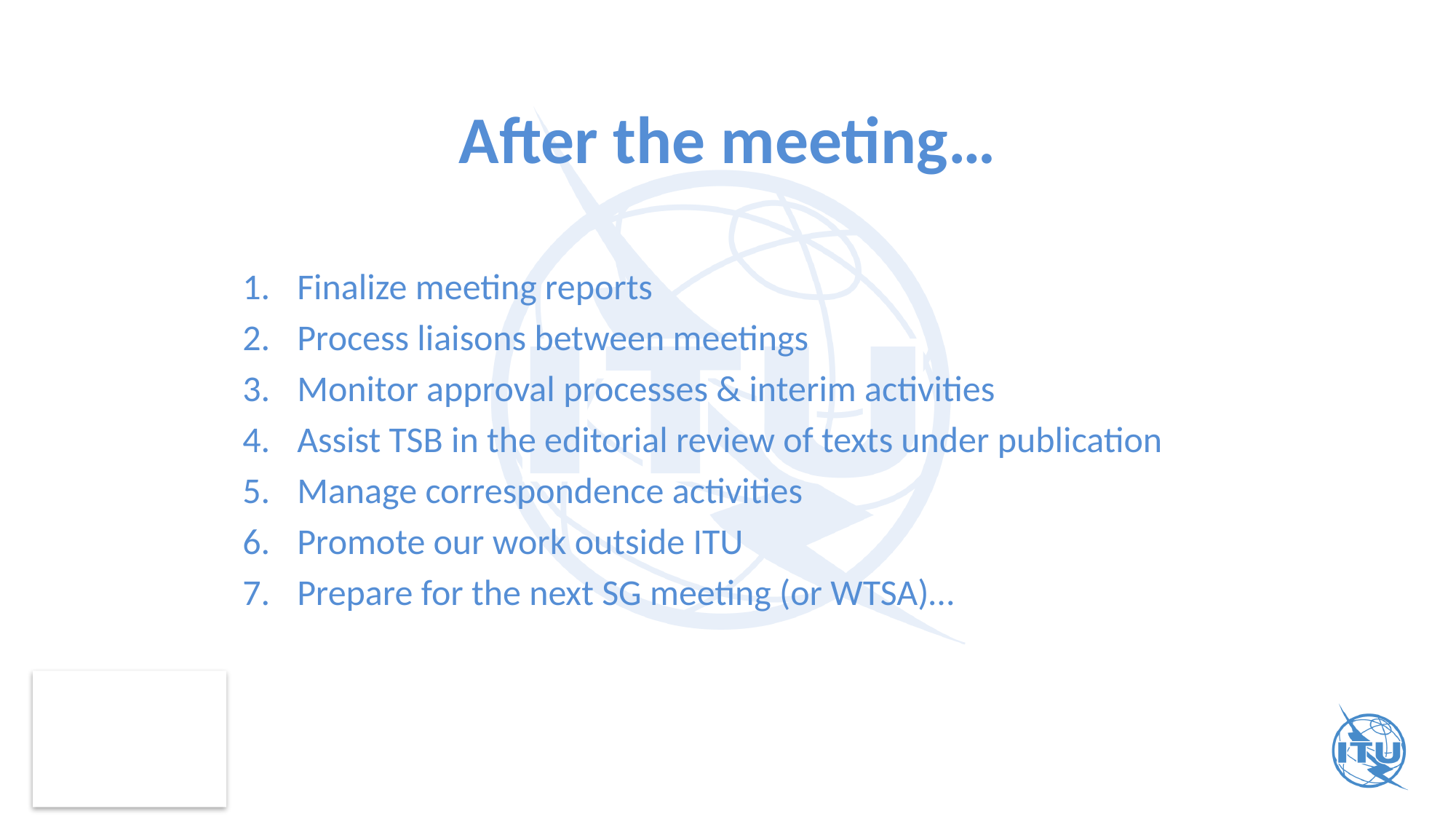

# After the meeting…
Finalize meeting reports
Process liaisons between meetings
Monitor approval processes & interim activities
Assist TSB in the editorial review of texts under publication
Manage correspondence activities
Promote our work outside ITU
Prepare for the next SG meeting (or WTSA)…